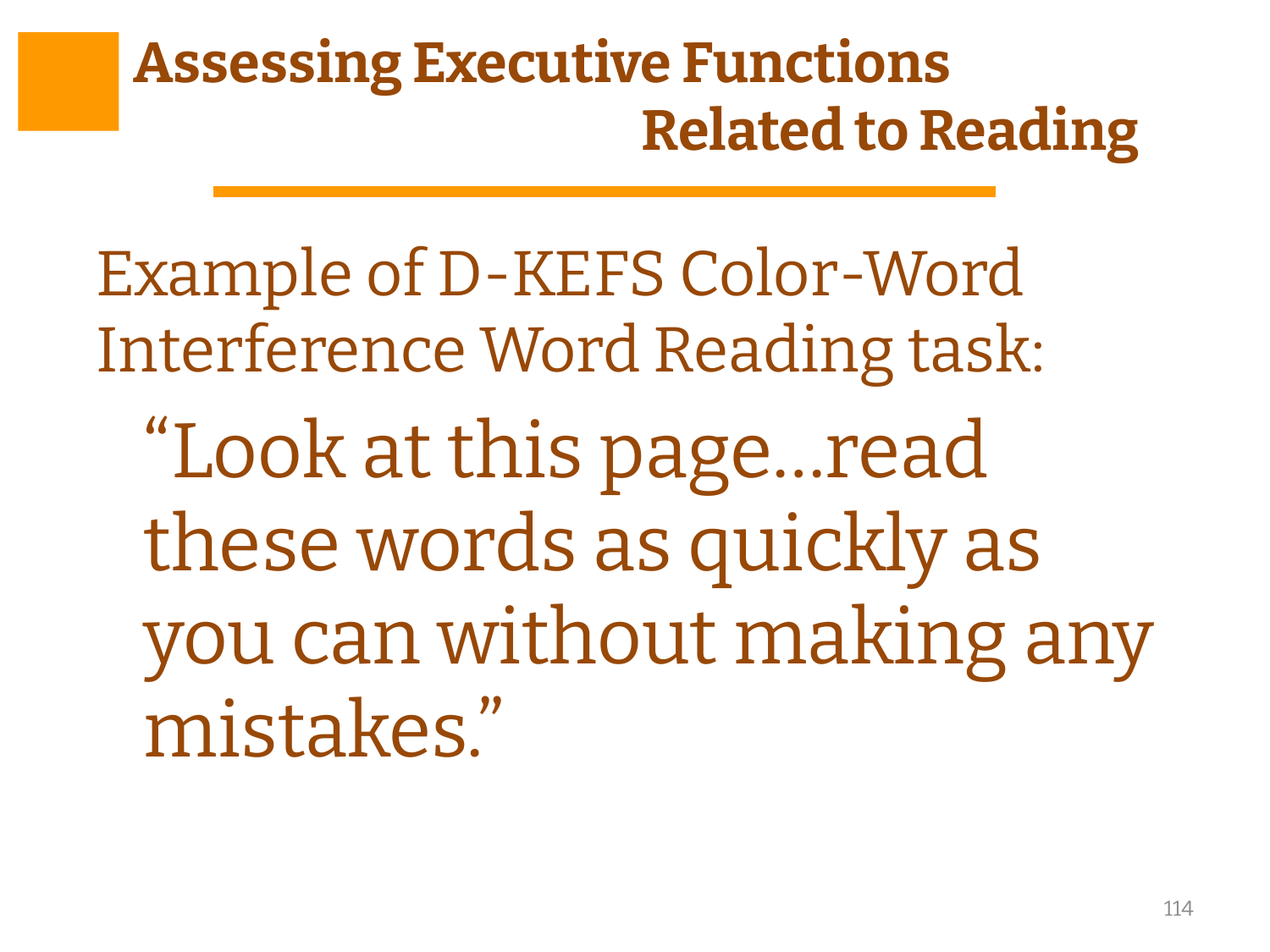

# Assessing Executive Functions Related to Reading

Example of D-KEFS Color-Word Interference Word Reading task:
	“Look at this page…read these words as quickly as you can without making any mistakes.”
114